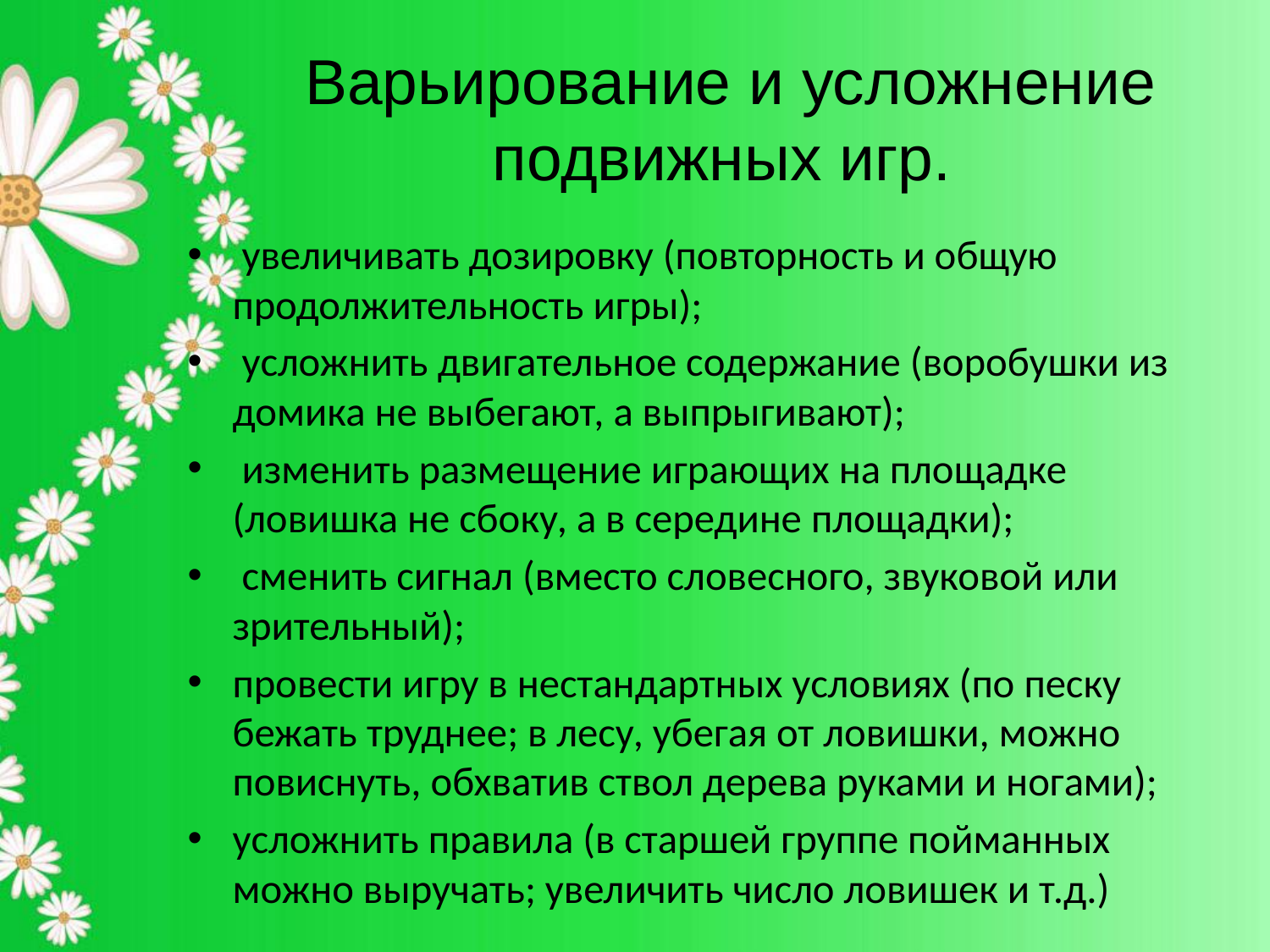

# Варьирование и усложнение подвижных игр.
 увеличивать дозировку (повторность и общую продолжительность игры);
 усложнить двигательное содержание (воробушки из домика не выбегают, а выпрыгивают);
 изменить размещение играющих на площадке (ловишка не сбоку, а в середине площадки);
 сменить сигнал (вместо словесного, звуковой или зрительный);
провести игру в нестандартных условиях (по песку бежать труднее; в лесу, убегая от ловишки, можно повиснуть, обхватив ствол дерева руками и ногами);
усложнить правила (в старшей группе пойманных можно выручать; увеличить число ловишек и т.д.)